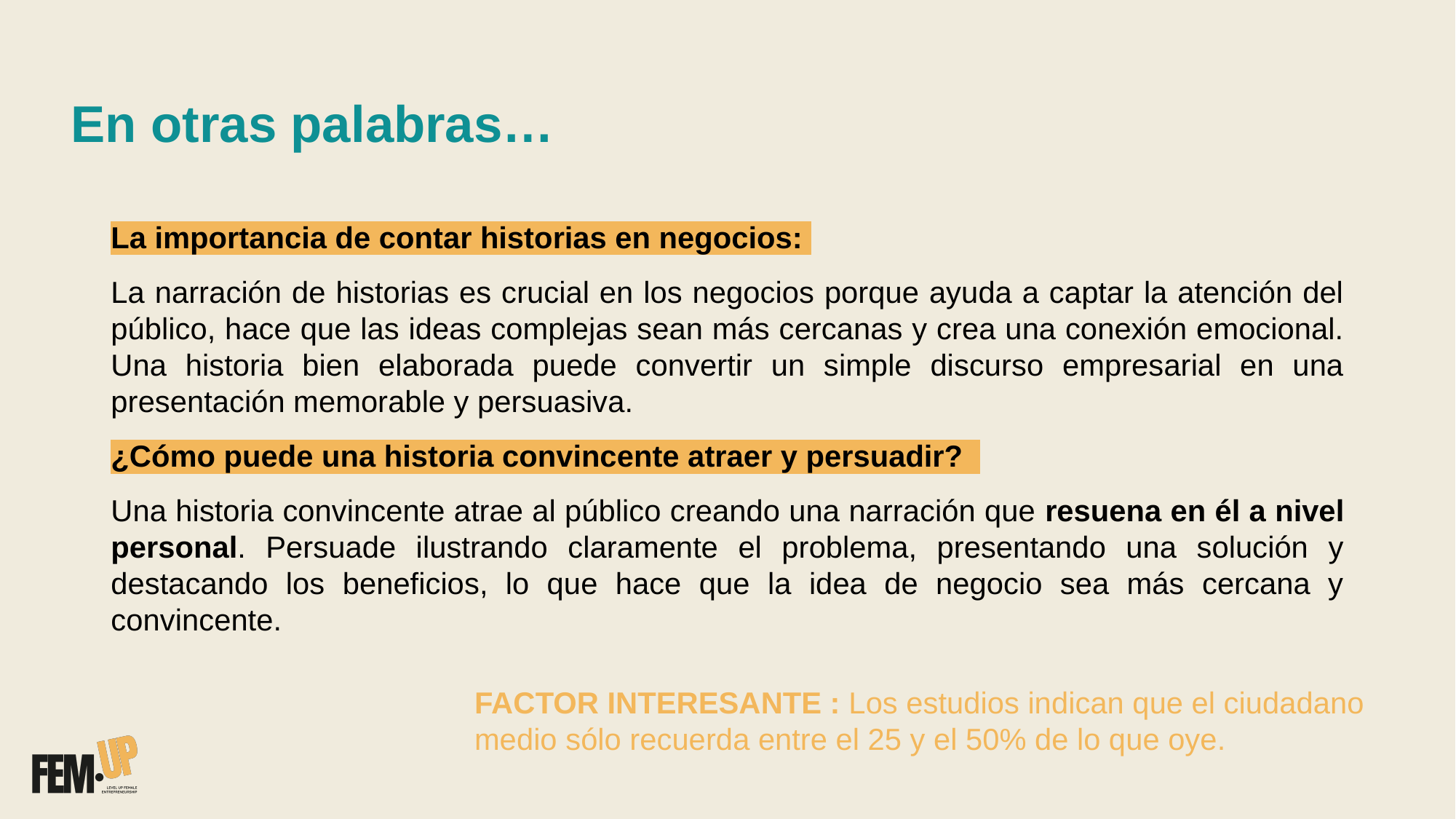

# En otras palabras…

La importancia de contar historias en negocios:
La narración de historias es crucial en los negocios porque ayuda a captar la atención del público, hace que las ideas complejas sean más cercanas y crea una conexión emocional. Una historia bien elaborada puede convertir un simple discurso empresarial en una presentación memorable y persuasiva.
¿Cómo puede una historia convincente atraer y persuadir?
Una historia convincente atrae al público creando una narración que resuena en él a nivel personal. Persuade ilustrando claramente el problema, presentando una solución y destacando los beneficios, lo que hace que la idea de negocio sea más cercana y convincente.
FACTOR INTERESANTE : Los estudios indican que el ciudadano medio sólo recuerda entre el 25 y el 50% de lo que oye.